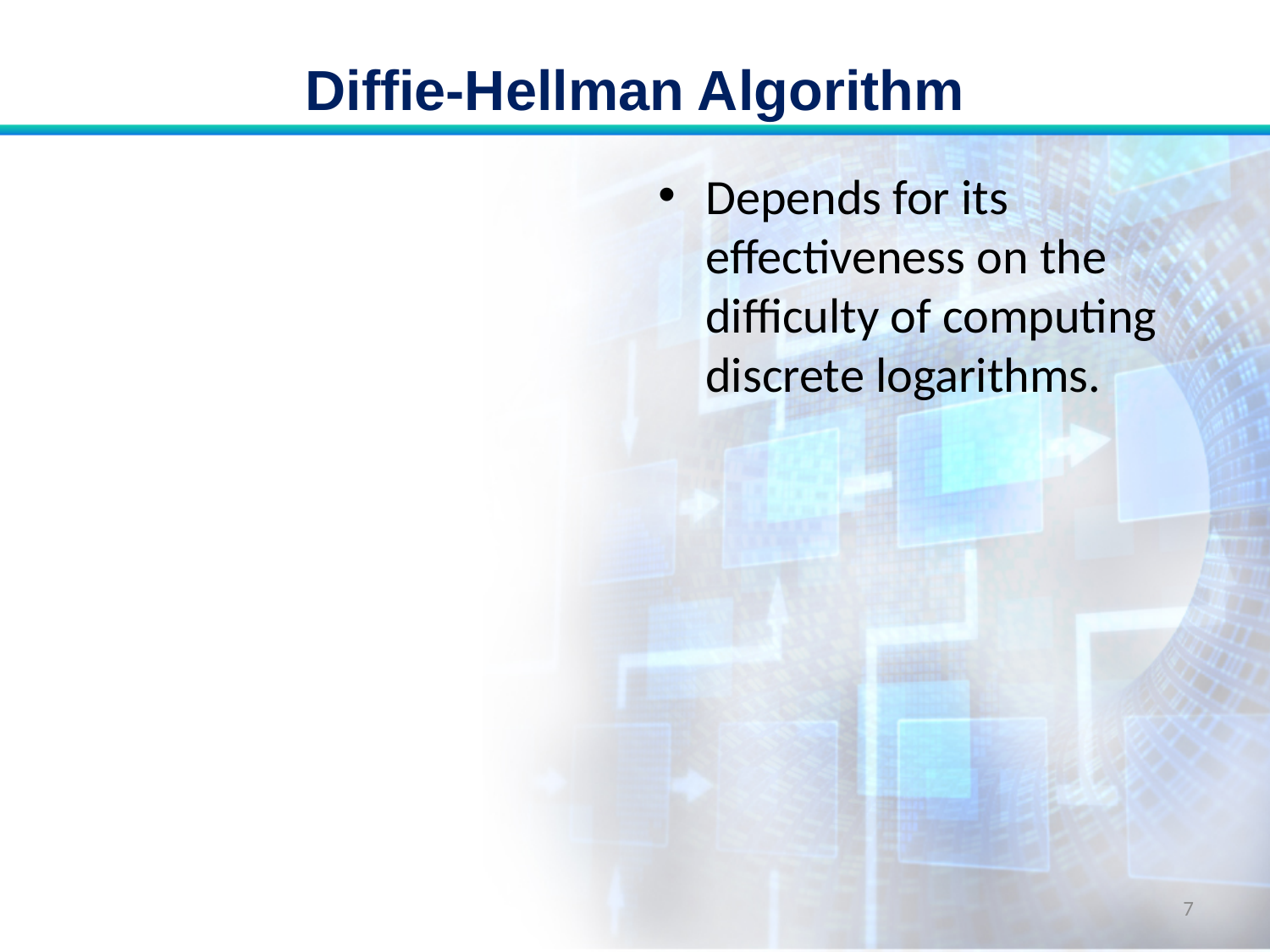

# Diffie-Hellman Algorithm
Depends for its effectiveness on the difficulty of computing discrete logarithms.
7